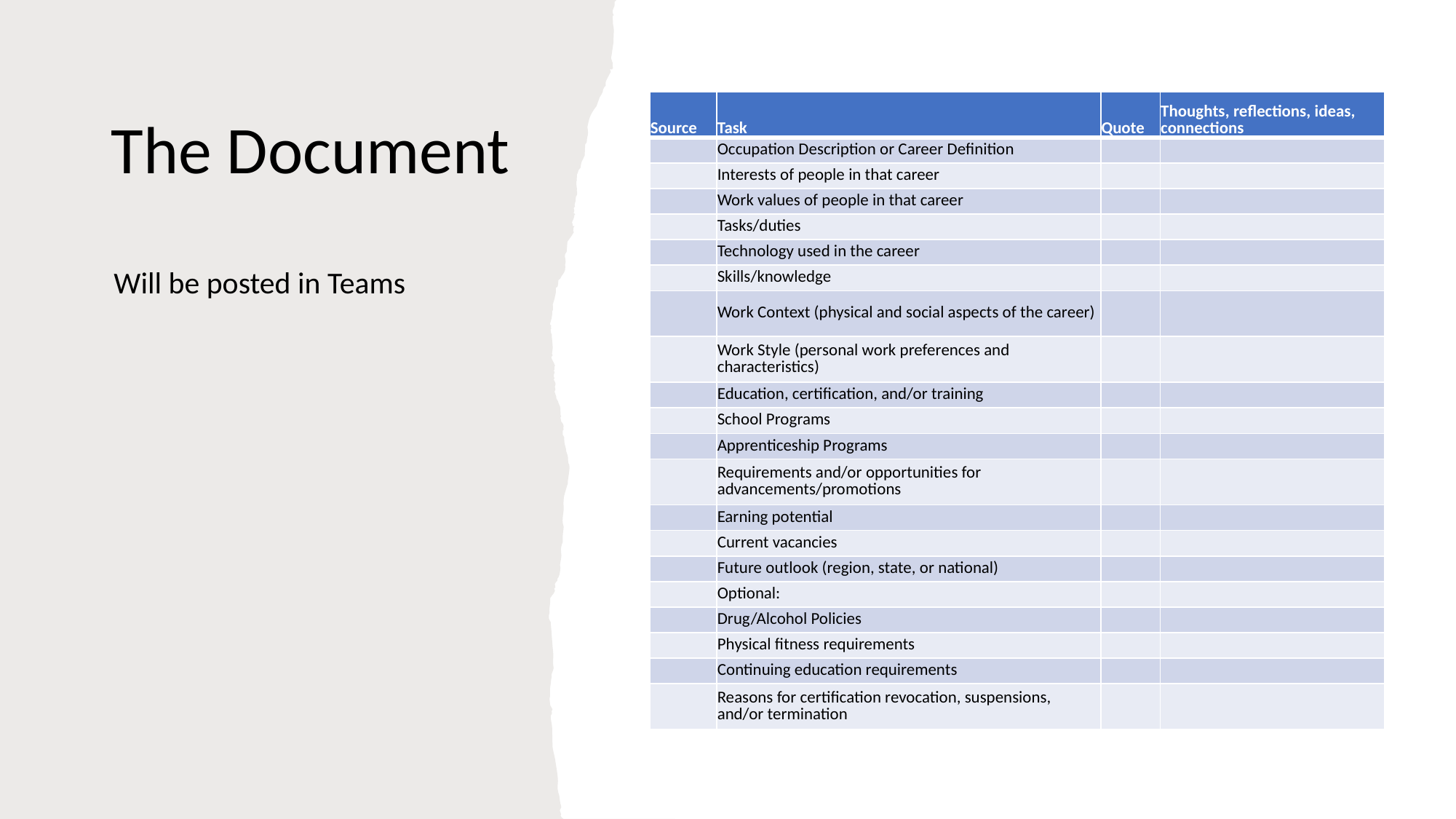

# The Document
| Source | Task | Quote | Thoughts, reflections, ideas, connections |
| --- | --- | --- | --- |
|  | Occupation Description or Career Definition |  |  |
|  | Interests of people in that career |  |  |
|  | Work values of people in that career |  |  |
|  | Tasks/duties |  |  |
|  | Technology used in the career |  |  |
|  | Skills/knowledge |  |  |
|  | Work Context (physical and social aspects of the career) |  |  |
|  | Work Style (personal work preferences and characteristics) |  |  |
|  | Education, certification, and/or training |  |  |
|  | School Programs |  |  |
|  | Apprenticeship Programs |  |  |
|  | Requirements and/or opportunities for advancements/promotions |  |  |
|  | Earning potential |  |  |
|  | Current vacancies |  |  |
|  | Future outlook (region, state, or national) |  |  |
|  | Optional: |  |  |
|  | Drug/Alcohol Policies |  |  |
|  | Physical fitness requirements |  |  |
|  | Continuing education requirements |  |  |
|  | Reasons for certification revocation, suspensions, and/or termination |  |  |
Will be posted in Teams